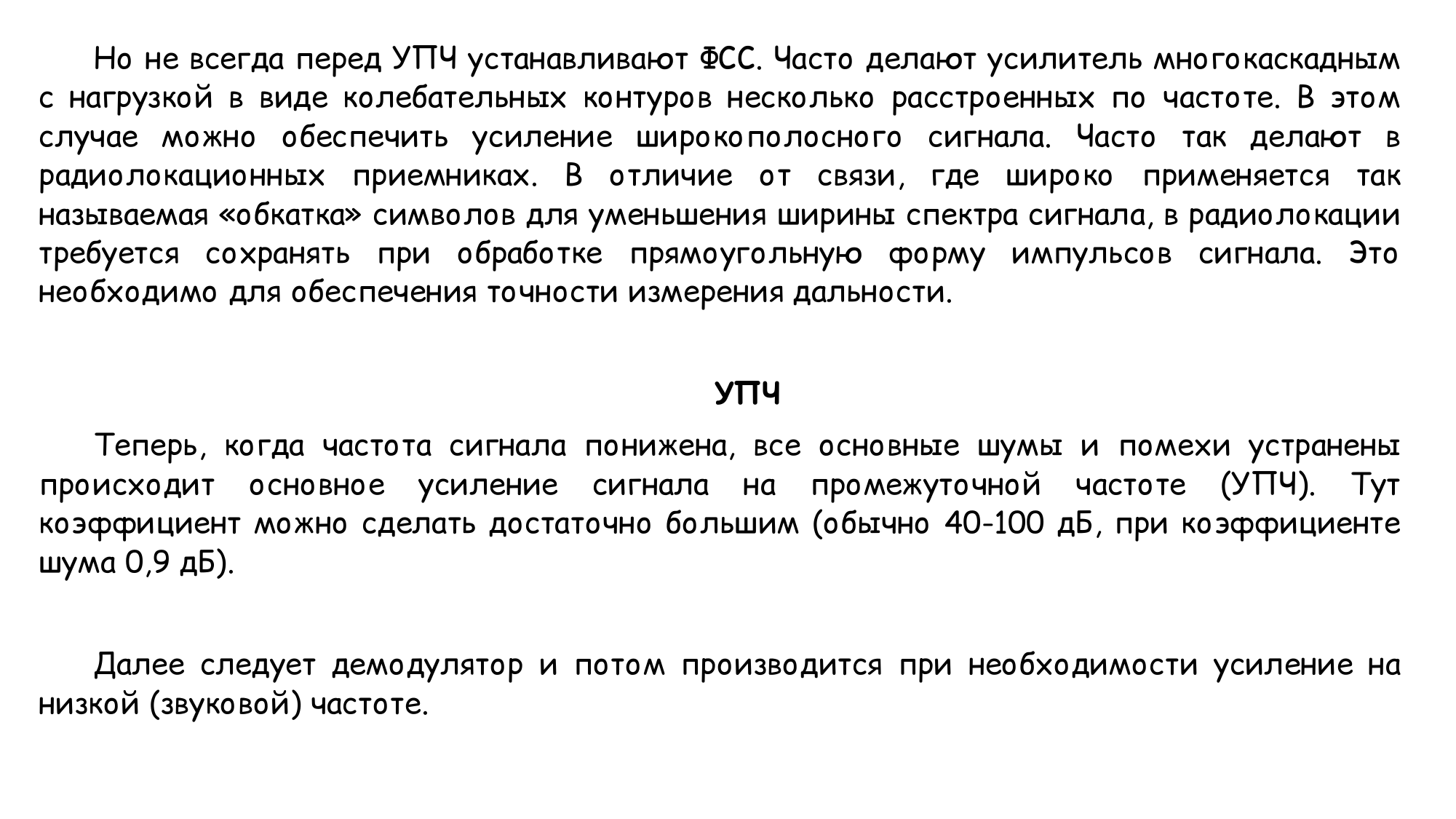

Но не всегда перед УПЧ устанавливают ФСС. Часто делают усилитель многокаскадным с нагрузкой в виде колебательных контуров несколько расстроенных по частоте. В этом случае можно обеспечить усиление широкополосного сигнала. Часто так делают в радиолокационных приемниках. В отличие от связи, где широко применяется так называемая «обкатка» символов для уменьшения ширины спектра сигнала, в радиолокации требуется сохранять при обработке прямоугольную форму импульсов сигнала. Это необходимо для обеспечения точности измерения дальности.

УПЧ
Теперь, когда частота сигнала понижена, все основные шумы и помехи устранены происходит основное усиление сигнала на промежуточной частоте (УПЧ). Тут коэффициент можно сделать достаточно большим (обычно 40-100 дБ, при коэффициенте шума 0,9 дБ).

Далее следует демодулятор и потом производится при необходимости усиление на низкой (звуковой) частоте.